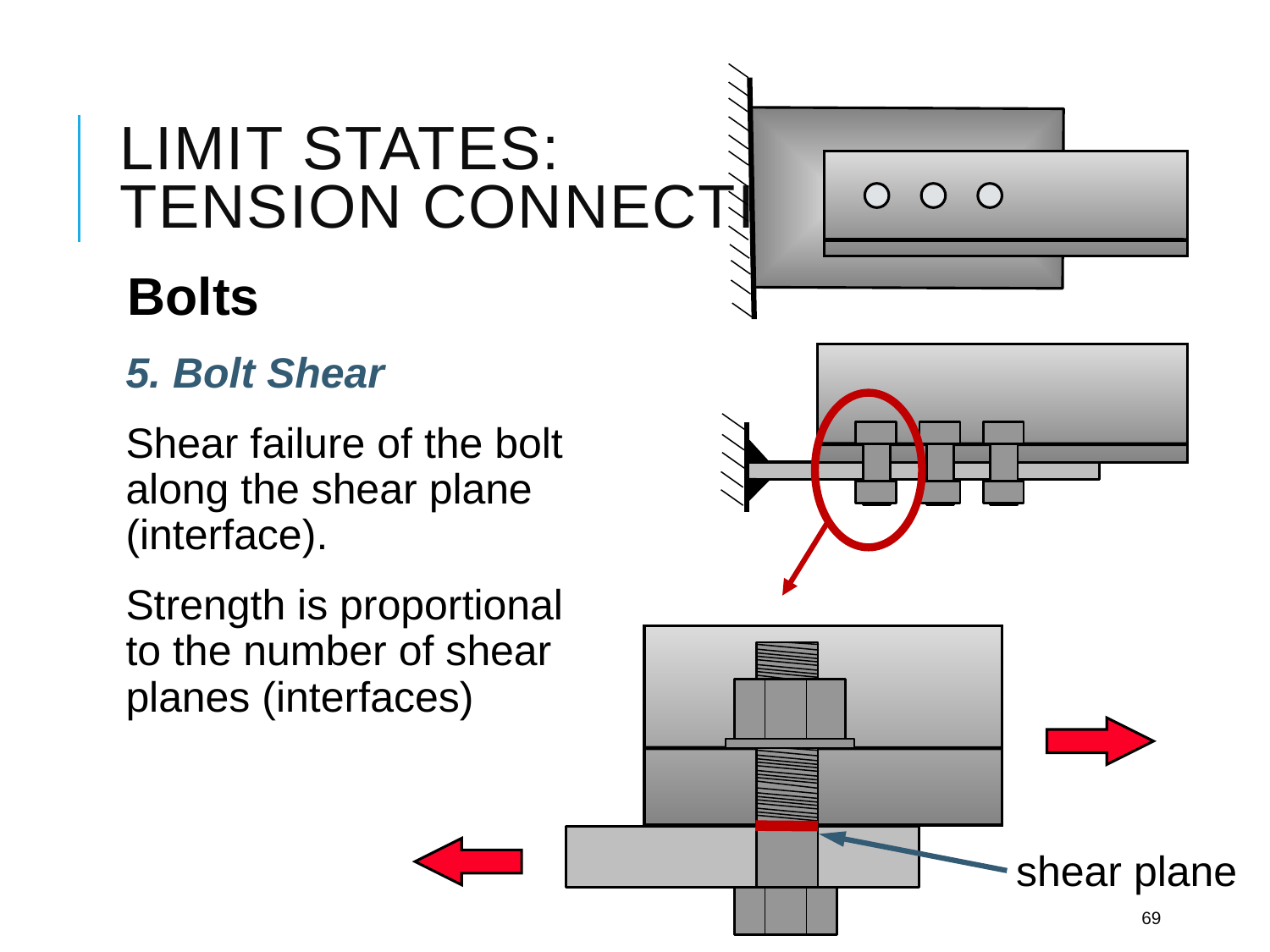

# Limit states: Tension connection
Bolts
5. Bolt Shear
Shear failure of the bolt along the shear plane (interface).
Strength is proportional to the number of shear planes (interfaces)

shear plane

69